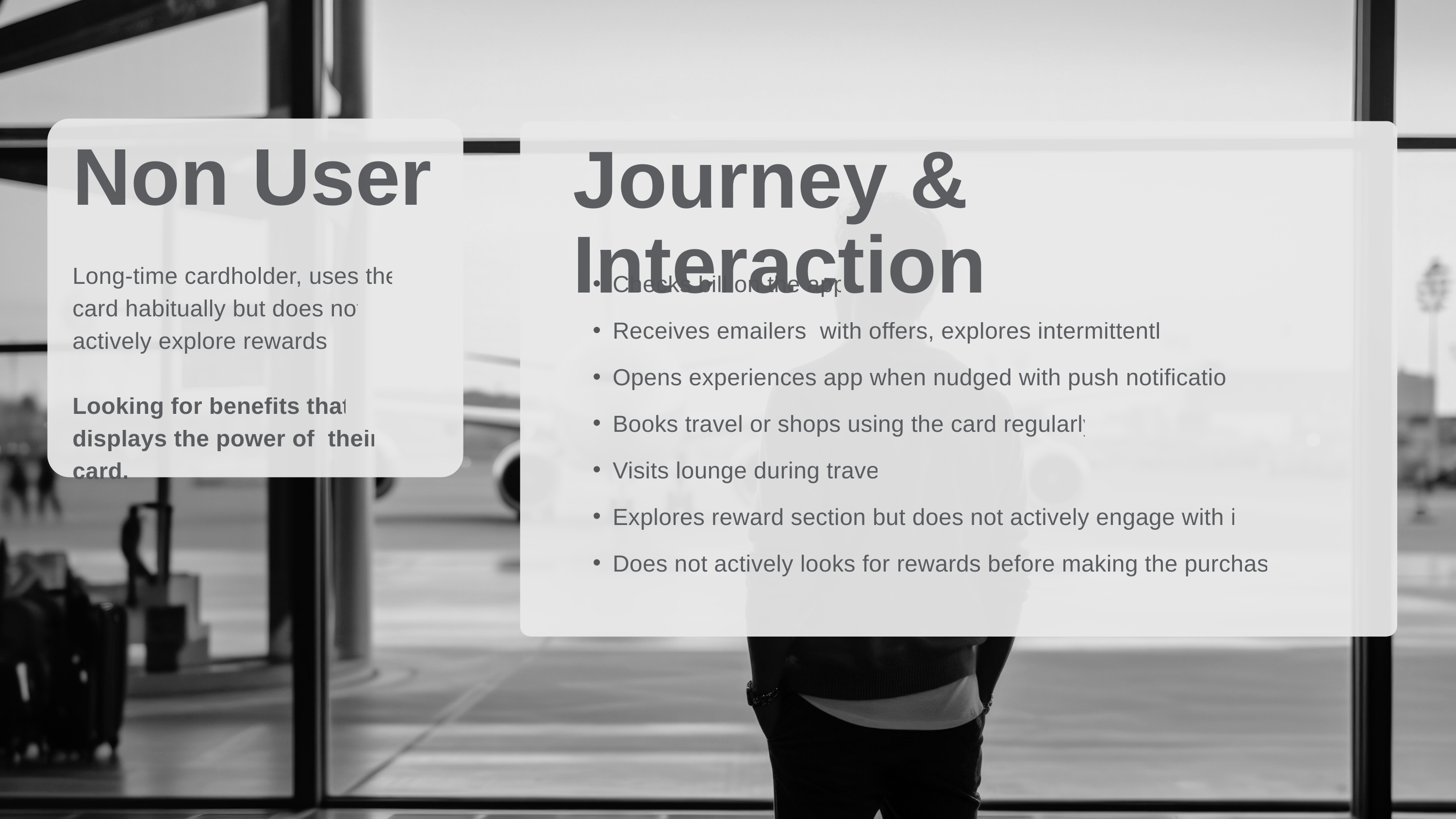

Non User
Long‑time cardholder, uses the card habitually but does not actively explore rewards.

Looking for benefits that displays the power of  their card.

Journey & Interaction
Checks bill on the app
Receives emailers  with offers, explores intermittently
Opens experiences app when nudged with push notification
Books travel or shops using the card regularly
Visits lounge during travel
Explores reward section but does not actively engage with it.
Does not actively looks for rewards before making the purchase